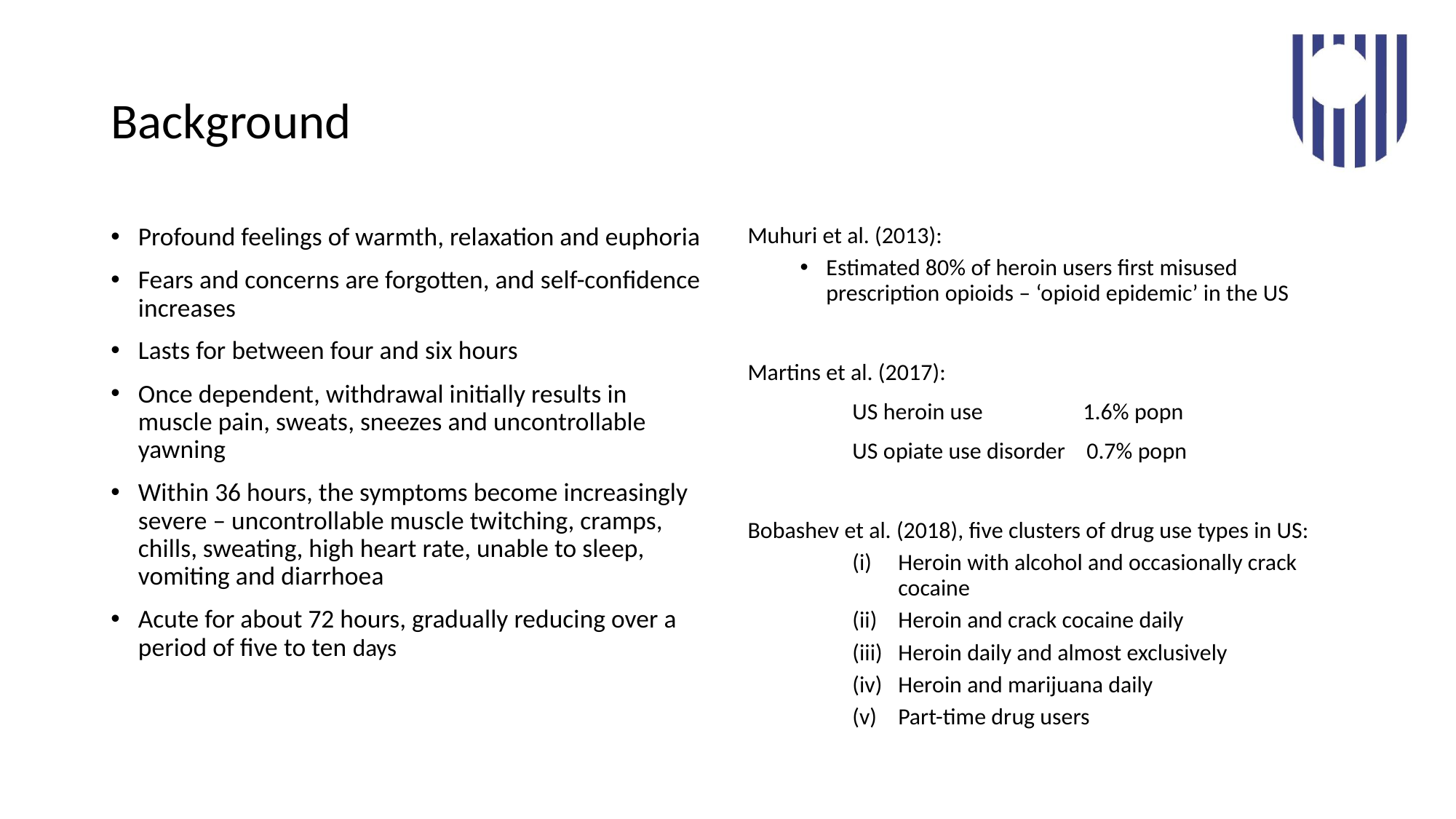

# Background
Profound feelings of warmth, relaxation and euphoria
Fears and concerns are forgotten, and self-confidence increases
Lasts for between four and six hours
Once dependent, withdrawal initially results in muscle pain, sweats, sneezes and uncontrollable yawning
Within 36 hours, the symptoms become increasingly severe – uncontrollable muscle twitching, cramps, chills, sweating, high heart rate, unable to sleep, vomiting and diarrhoea
Acute for about 72 hours, gradually reducing over a period of five to ten days
Muhuri et al. (2013):
Estimated 80% of heroin users first misused prescription opioids – ‘opioid epidemic’ in the US

Martins et al. (2017):
 	US heroin use	    1.6% popn
	US opiate use disorder    0.7% popn

Bobashev et al. (2018), five clusters of drug use types in US:
Heroin with alcohol and occasionally crack cocaine
Heroin and crack cocaine daily
Heroin daily and almost exclusively
Heroin and marijuana daily
Part-time drug users